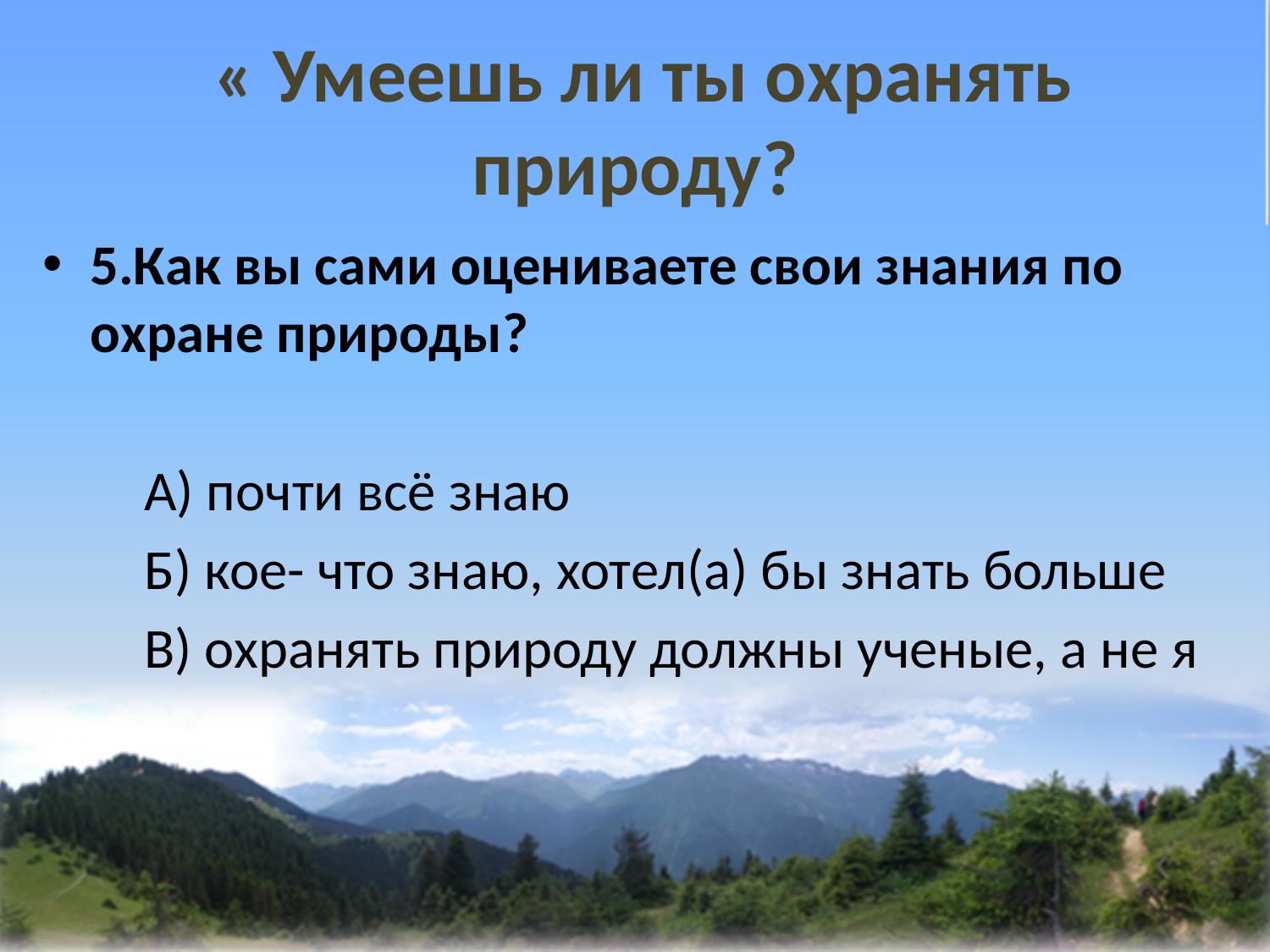

# « Умеешь ли ты охранять природу?
5.Как вы сами оцениваете свои знания по охране природы?

        А) почти всё знаю
        Б) кое- что знаю, хотел(а) бы знать больше
        В) охранять природу должны ученые, а не я